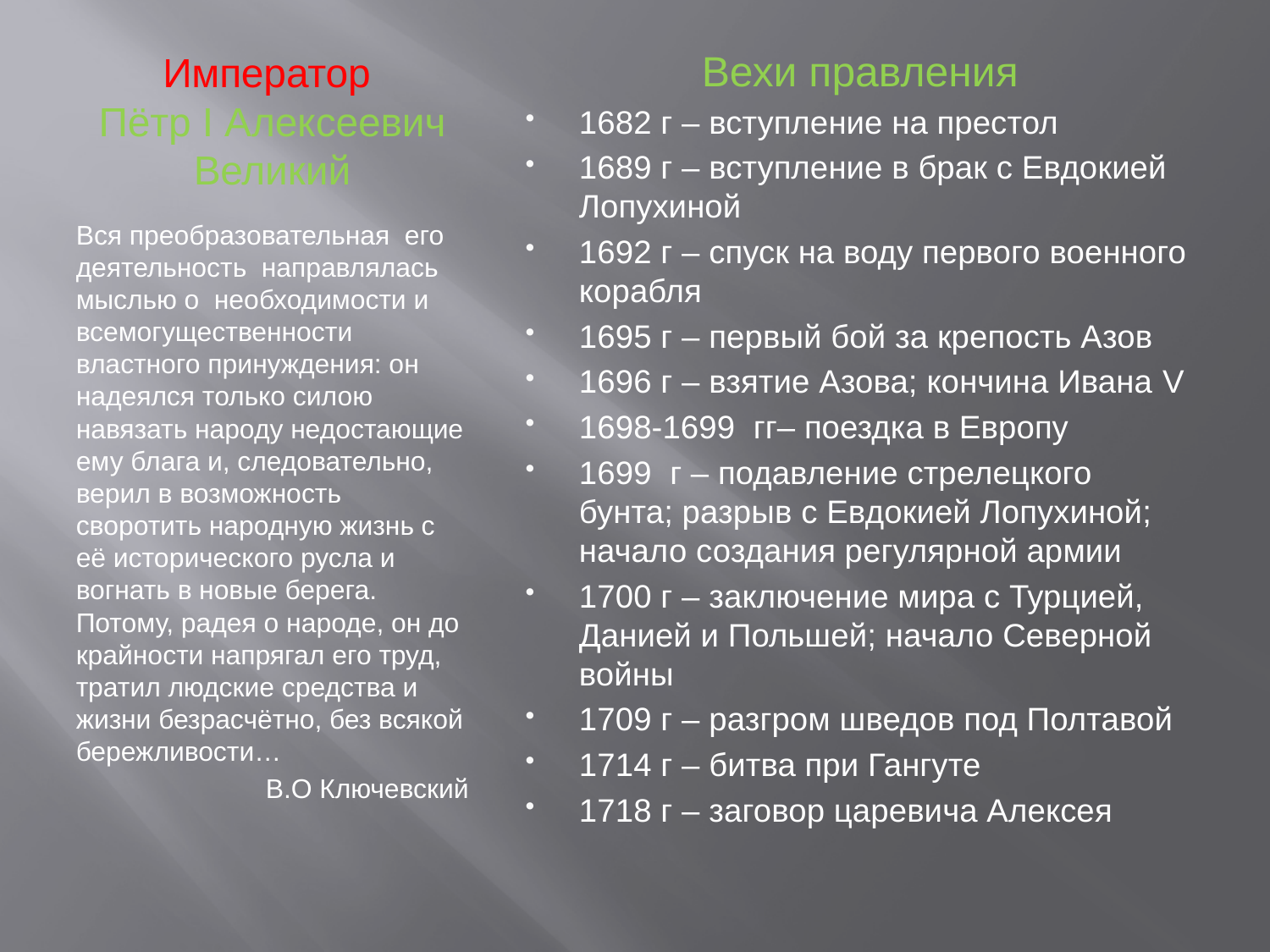

# Император Пётр I Алексеевич Великий
Вехи правления
1682 г – вступление на престол
1689 г – вступление в брак с Евдокией Лопухиной
1692 г – спуск на воду первого военного корабля
1695 г – первый бой за крепость Азов
1696 г – взятие Азова; кончина Ивана V
1698-1699  гг– поездка в Европу
1699  г – подавление стрелецкого бунта; разрыв с Евдокией Лопухиной; начало создания регулярной армии
1700 г – заключение мира с Турцией, Данией и Польшей; начало Северной войны
1709 г – разгром шведов под Полтавой
1714 г – битва при Гангуте
1718 г – заговор царевича Алексея

Вся преобразовательная  его деятельность  направлялась мыслью о  необходимости и всемогущественности властного принуждения: он надеялся только силою навязать народу недостающие ему блага и, следовательно, верил в возможность своротить народную жизнь с её исторического русла и вогнать в новые берега. Потому, радея о народе, он до крайности напрягал его труд, тратил людские средства и жизни безрасчётно, без всякой бережливости…
В.О Ключевский